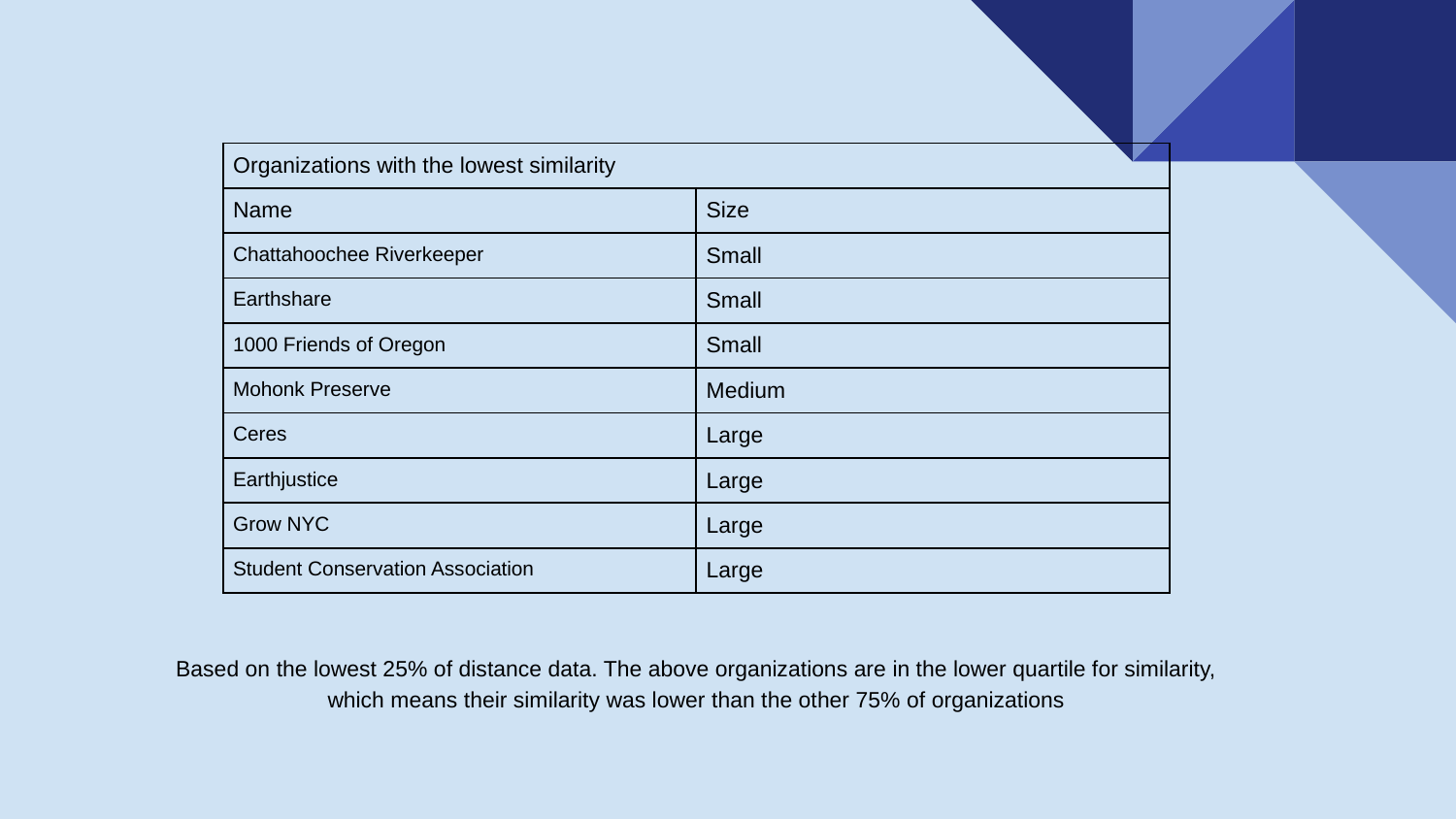

| Organizations with the lowest similarity |  |
| --- | --- |
| Name | Size |
| Chattahoochee Riverkeeper | Small |
| Earthshare | Small |
| 1000 Friends of Oregon | Small |
| Mohonk Preserve | Medium |
| Ceres | Large |
| Earthjustice | Large |
| Grow NYC | Large |
| Student Conservation Association | Large |
Based on the lowest 25% of distance data. The above organizations are in the lower quartile for similarity, which means their similarity was lower than the other 75% of organizations